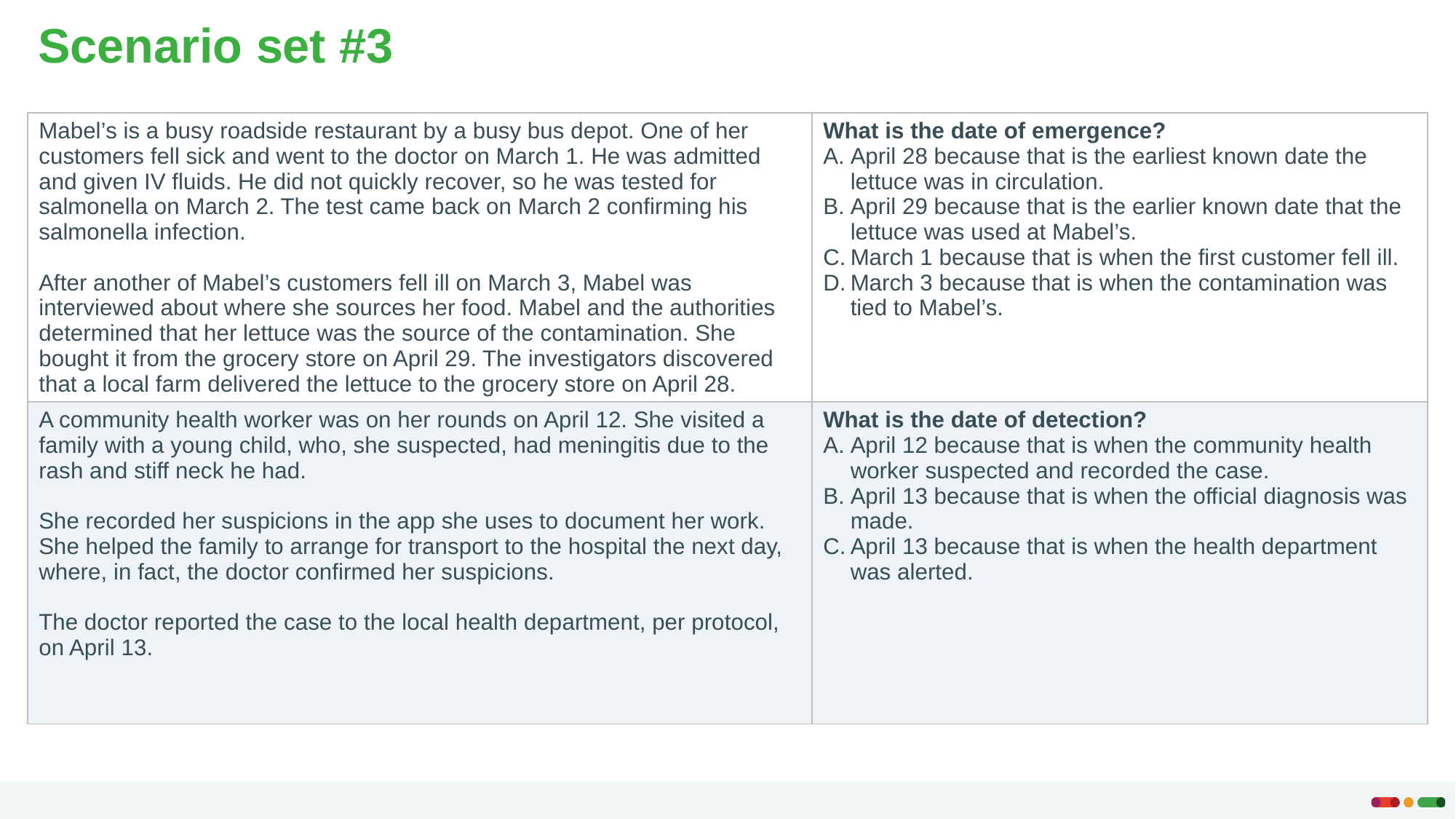

# Scenario set #3
| Mabel’s is a busy roadside restaurant by a busy bus depot. One of her customers fell sick and went to the doctor on March 1. He was admitted and given IV fluids. He did not quickly recover, so he was tested for salmonella on March 2. The test came back on March 2 confirming his salmonella infection. After another of Mabel’s customers fell ill on March 3, Mabel was interviewed about where she sources her food. Mabel and the authorities determined that her lettuce was the source of the contamination. She bought it from the grocery store on April 29. The investigators discovered that a local farm delivered the lettuce to the grocery store on April 28. | What is the date of emergence? April 28 because that is the earliest known date the lettuce was in circulation. April 29 because that is the earlier known date that the lettuce was used at Mabel’s. March 1 because that is when the first customer fell ill. March 3 because that is when the contamination was tied to Mabel’s. |
| --- | --- |
| A community health worker was on her rounds on April 12. She visited a family with a young child, who, she suspected, had meningitis due to the rash and stiff neck he had. She recorded her suspicions in the app she uses to document her work. She helped the family to arrange for transport to the hospital the next day, where, in fact, the doctor confirmed her suspicions. The doctor reported the case to the local health department, per protocol, on April 13. | What is the date of detection? April 12 because that is when the community health worker suspected and recorded the case. April 13 because that is when the official diagnosis was made. April 13 because that is when the health department was alerted. |